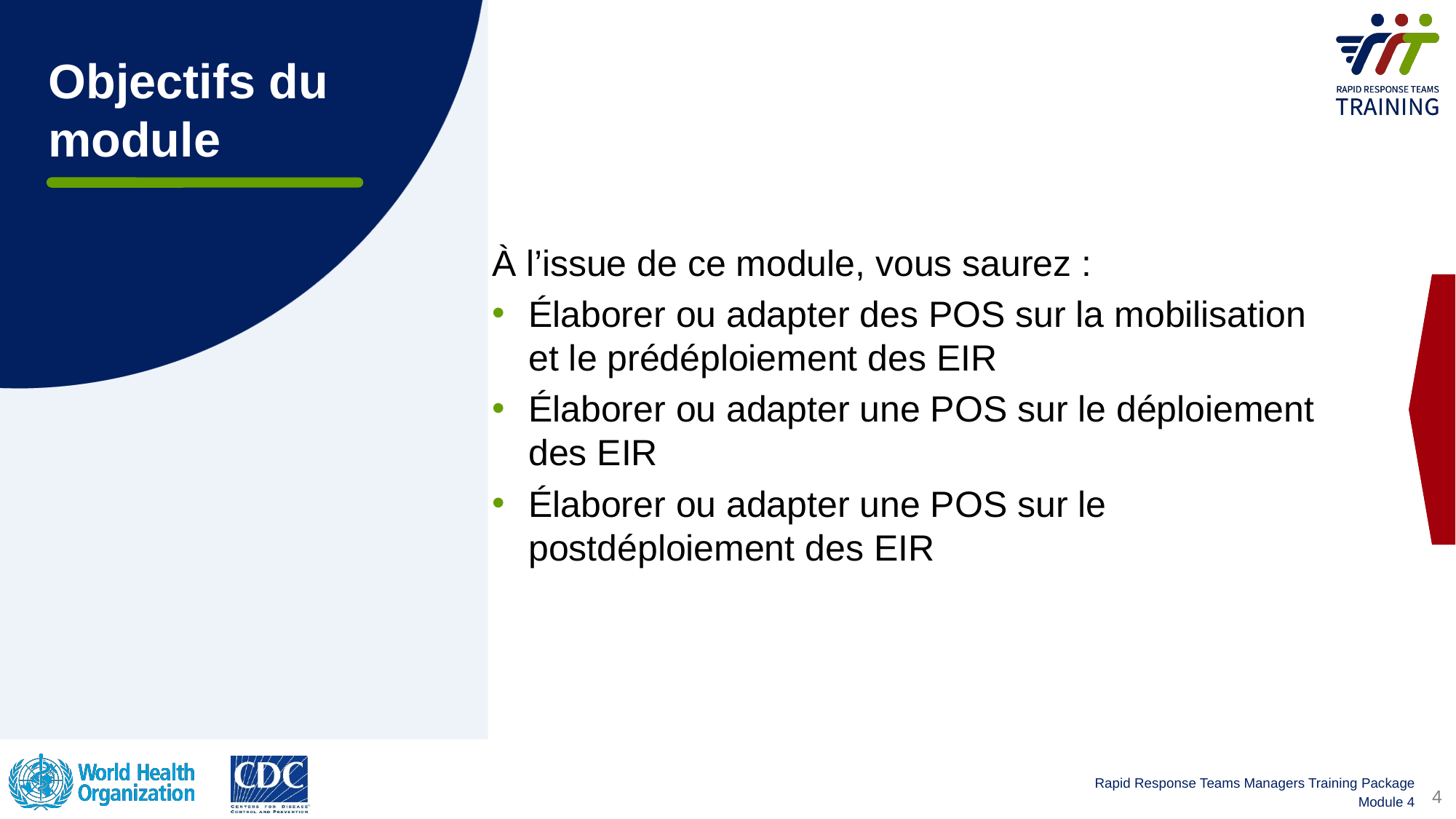

Objectifs du module
À l’issue de ce module, vous saurez :
Élaborer ou adapter des POS sur la mobilisation et le prédéploiement des EIR
Élaborer ou adapter une POS sur le déploiement des EIR
Élaborer ou adapter une POS sur le postdéploiement des EIR

4